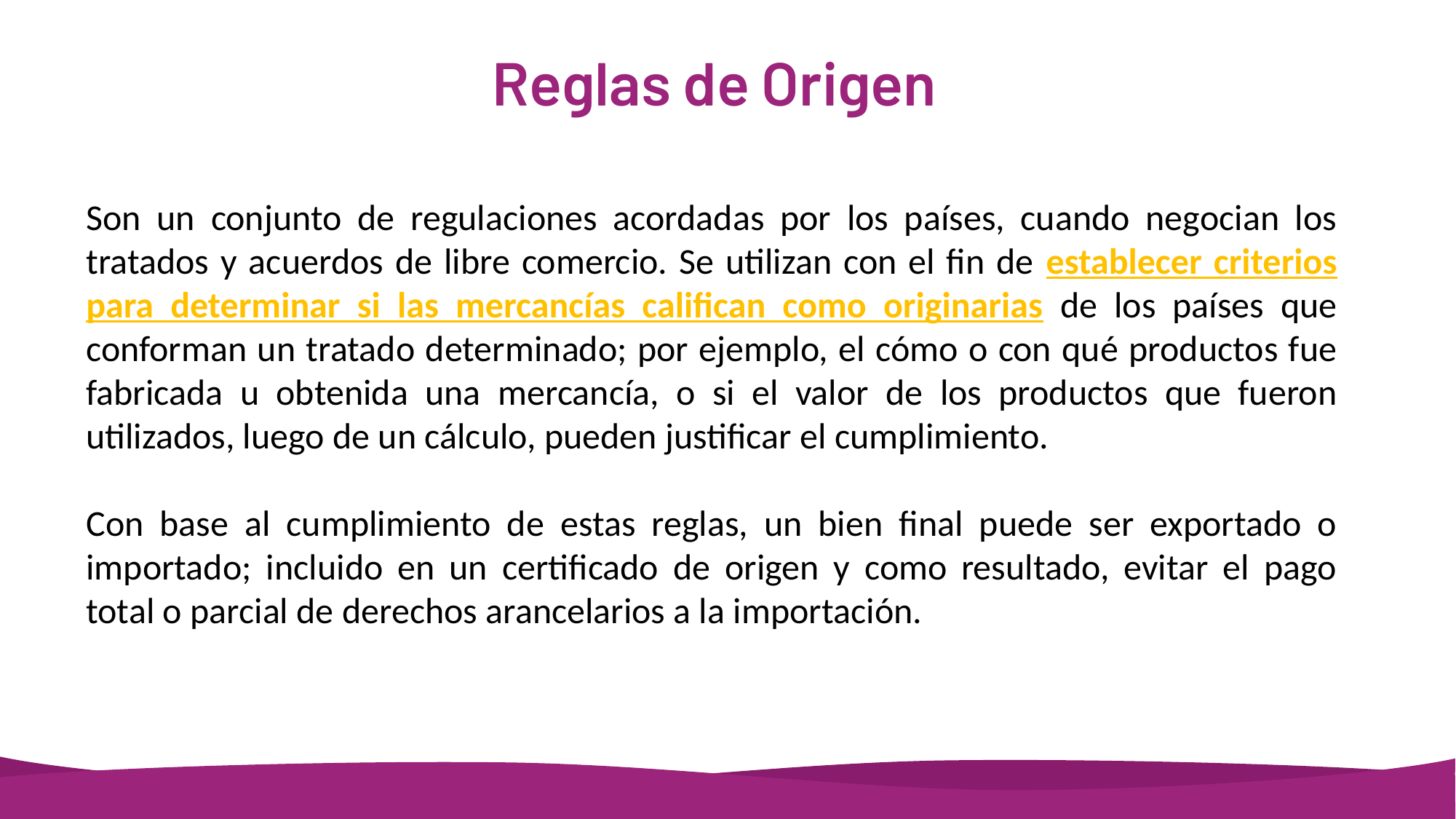

# Reglas de Origen
Son un conjunto de regulaciones acordadas por los países, cuando negocian los tratados y acuerdos de libre comercio. Se utilizan con el fin de establecer criterios para determinar si las mercancías califican como originarias de los países que conforman un tratado determinado; por ejemplo, el cómo o con qué productos fue fabricada u obtenida una mercancía, o si el valor de los productos que fueron utilizados, luego de un cálculo, pueden justificar el cumplimiento.

Con base al cumplimiento de estas reglas, un bien final puede ser exportado o importado; incluido en un certificado de origen y como resultado, evitar el pago total o parcial de derechos arancelarios a la importación.